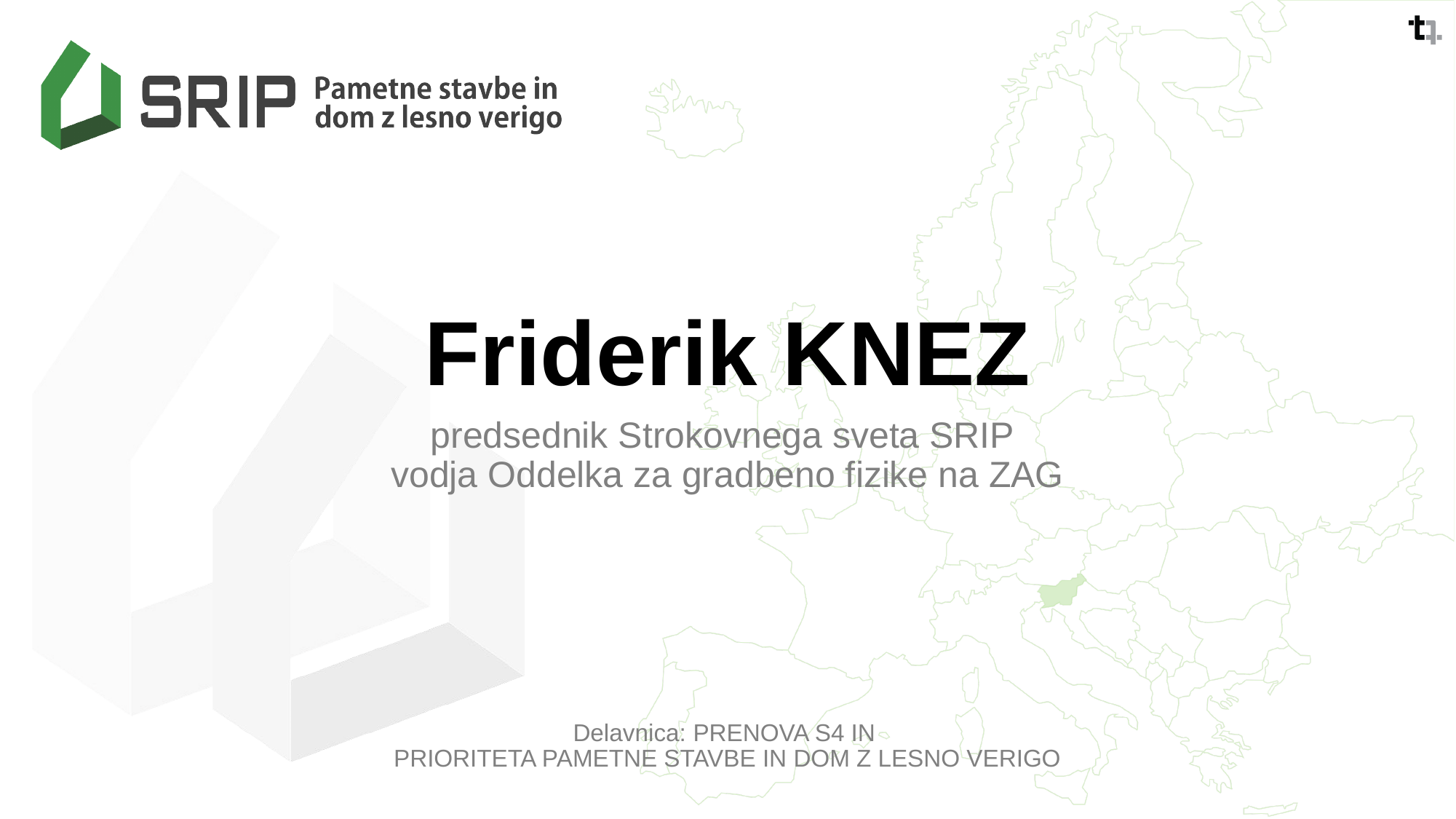

Friderik KNEZ
predsednik Strokovnega sveta SRIP
vodja Oddelka za gradbeno fizike na ZAG
Delavnica: PRENOVA S4 IN
PRIORITETA PAMETNE STAVBE IN DOM Z LESNO VERIGO